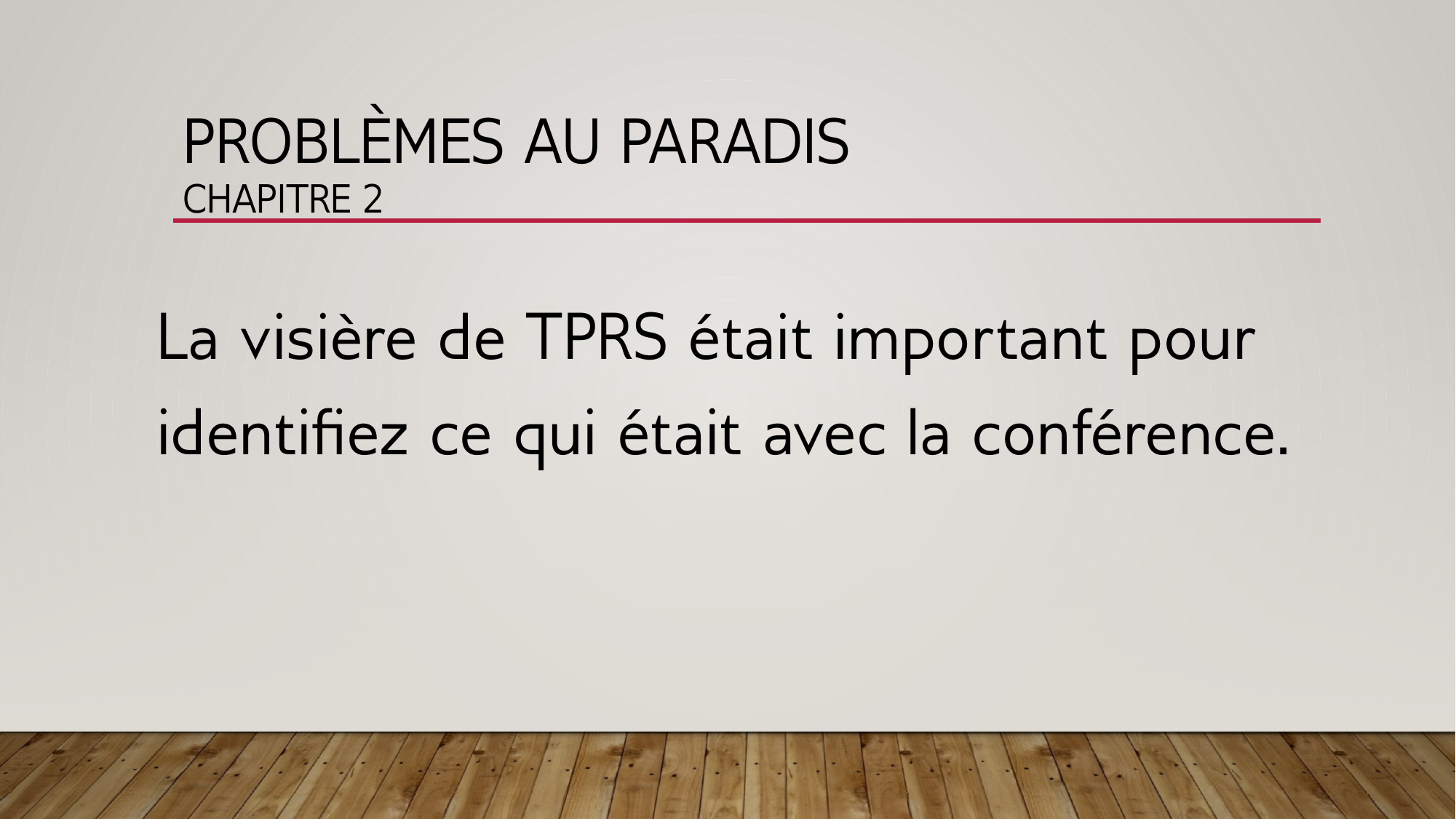

# Problèmes au paradis chapitre 2
La visière de TPRS était important pour identifiez ce qui était avec la conférence.